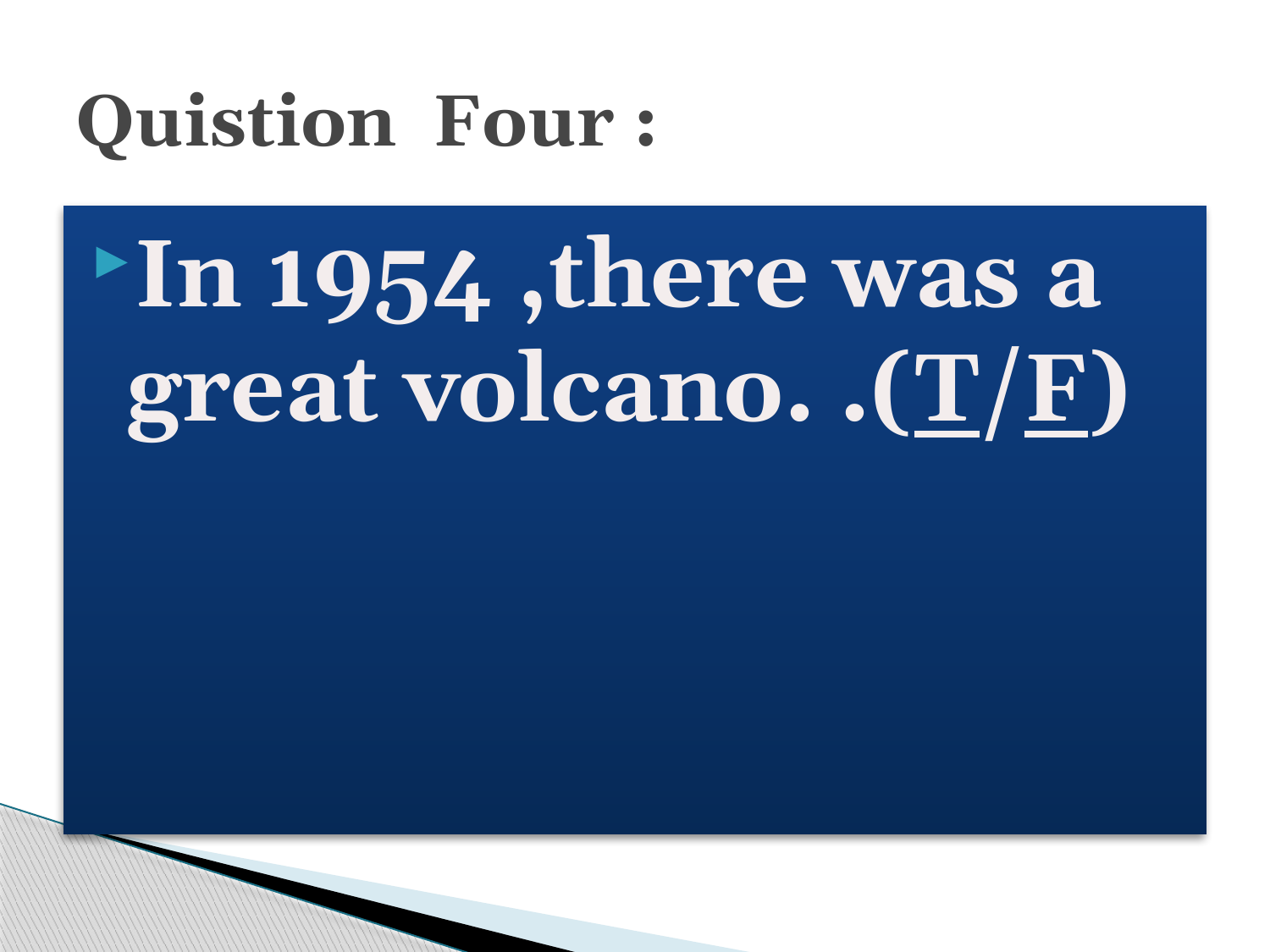

# Quistion  Four :
In 1954 ,there was a great volcano. .(T/F)